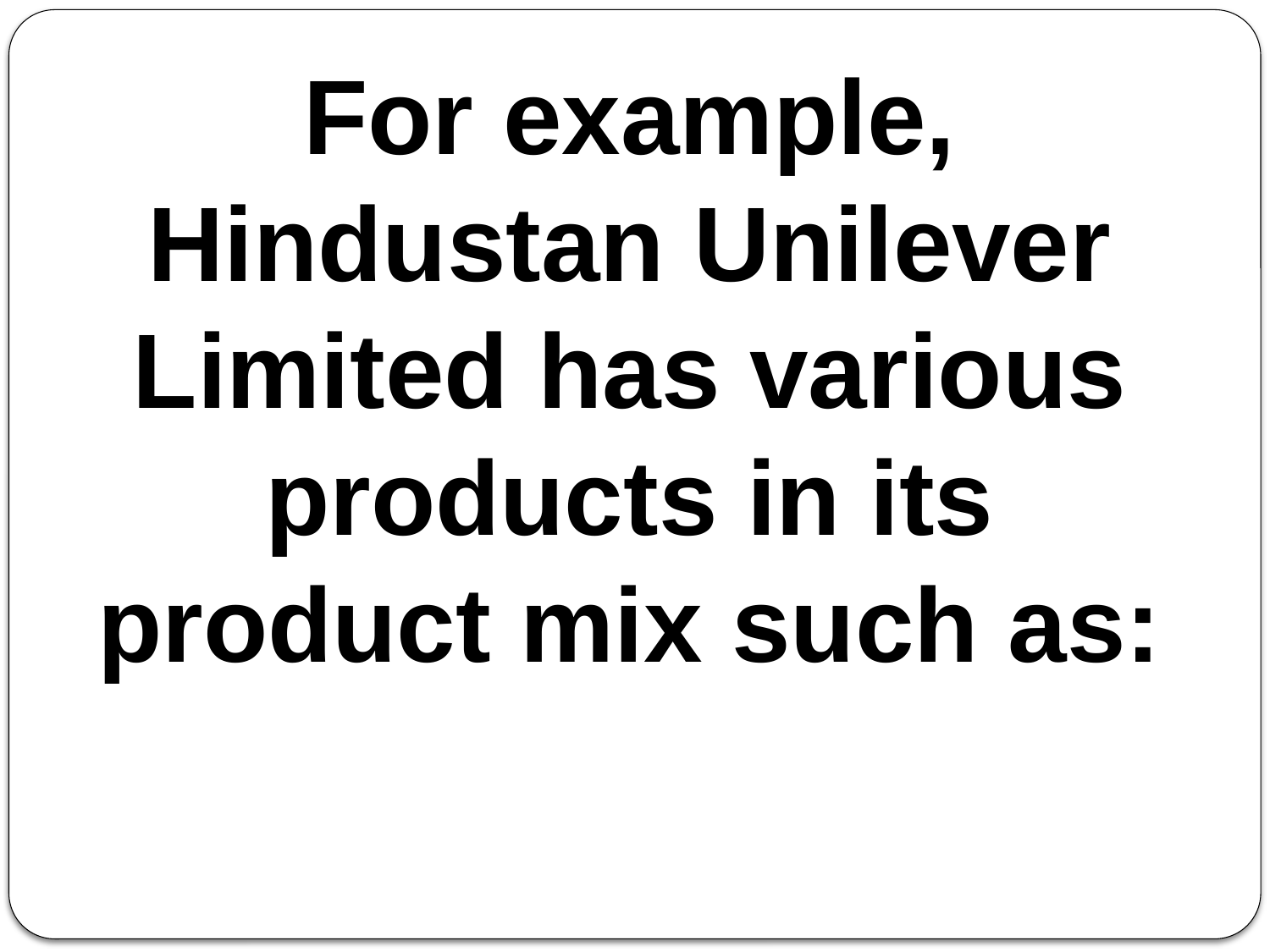

For example, Hindustan Unilever Limited has various products in its product mix such as: